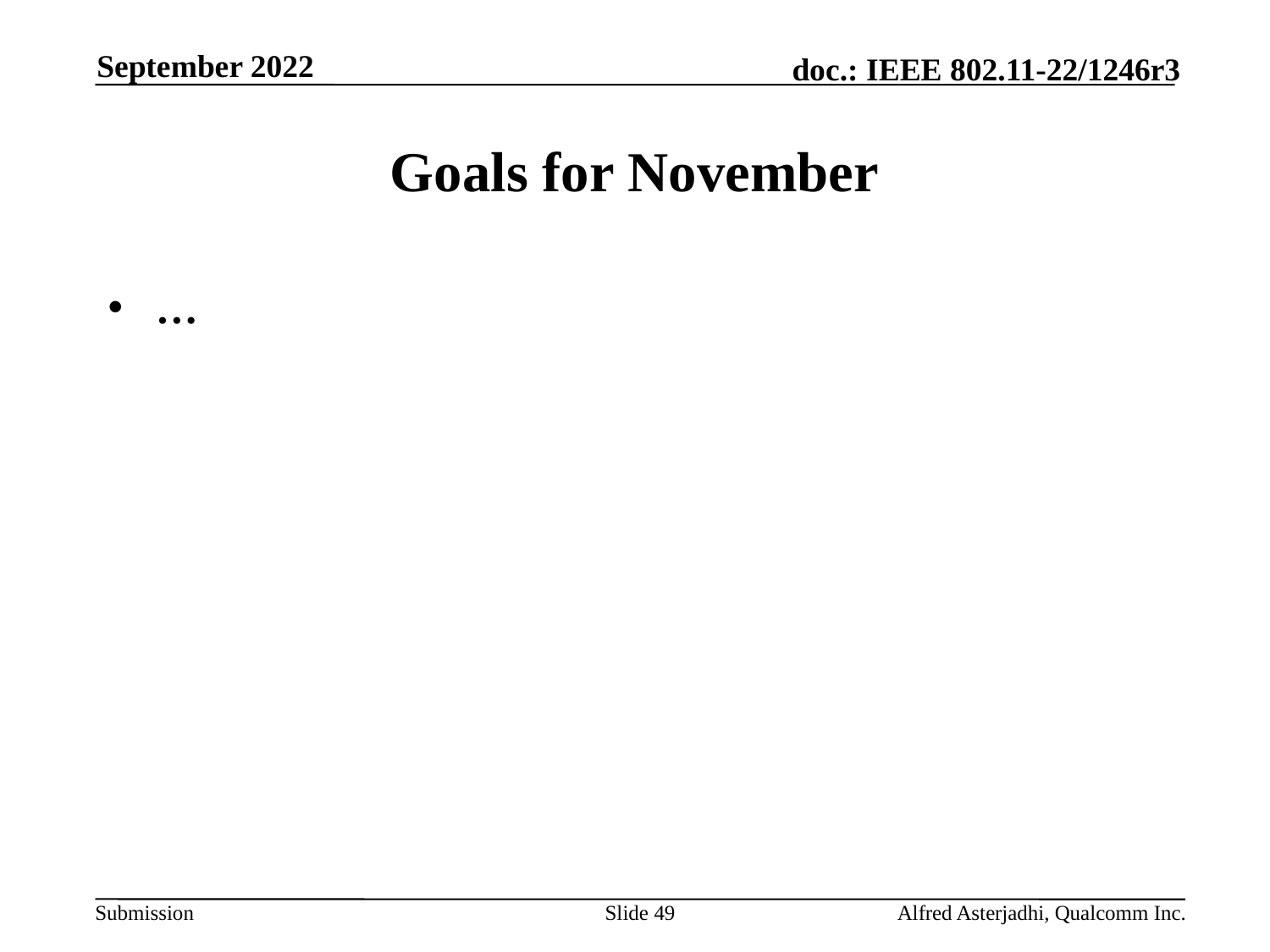

September 2022
# Goals for November
…
Slide 49
Alfred Asterjadhi, Qualcomm Inc.